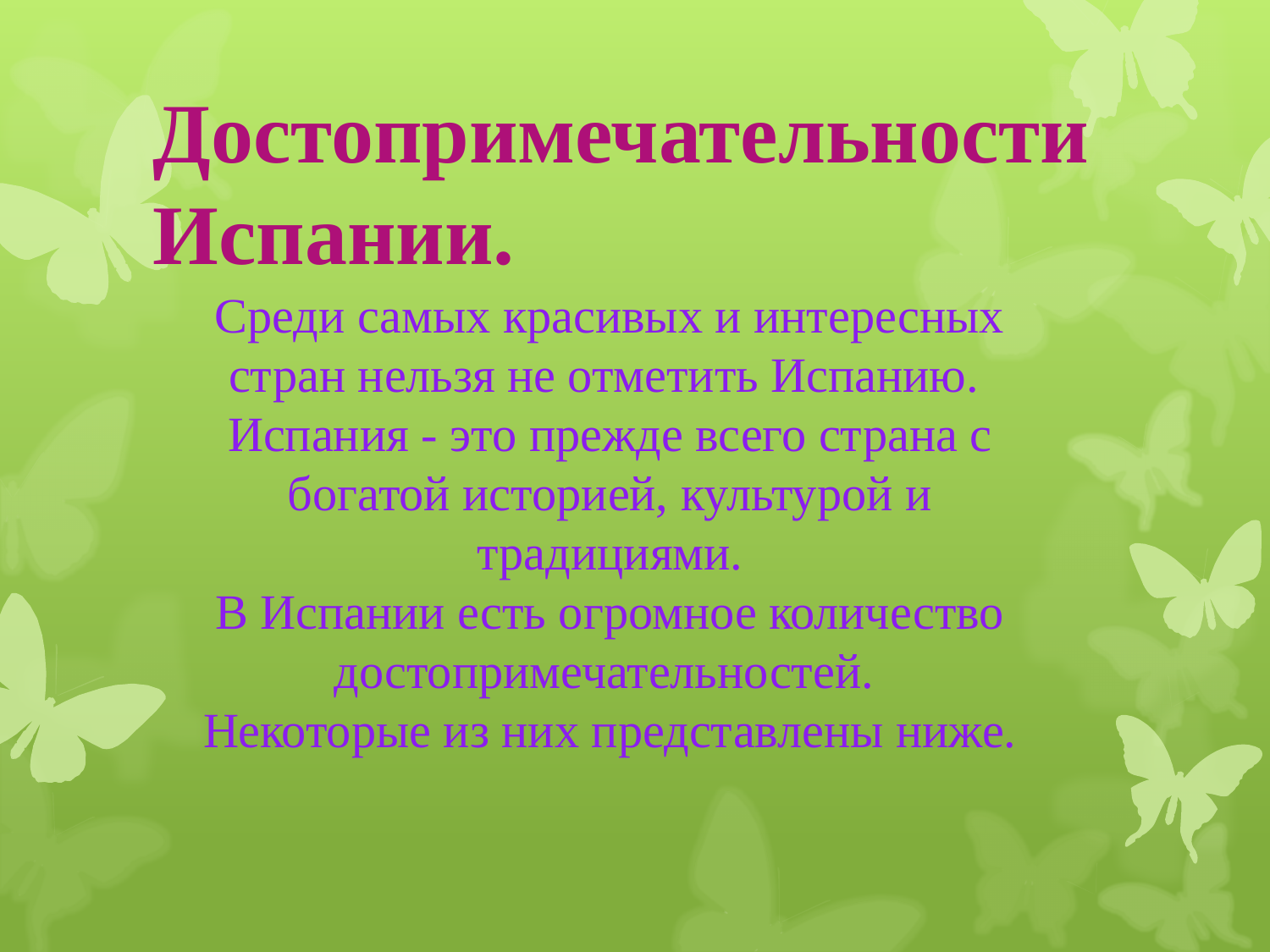

# Достопримечательности Испании.
Среди самых красивых и интересных стран нельзя не отметить Испанию.  Испания - это прежде всего страна с богатой историей, культурой и традициями.
В Испании есть огромное количество достопримечательностей.
Некоторые из них представлены ниже.